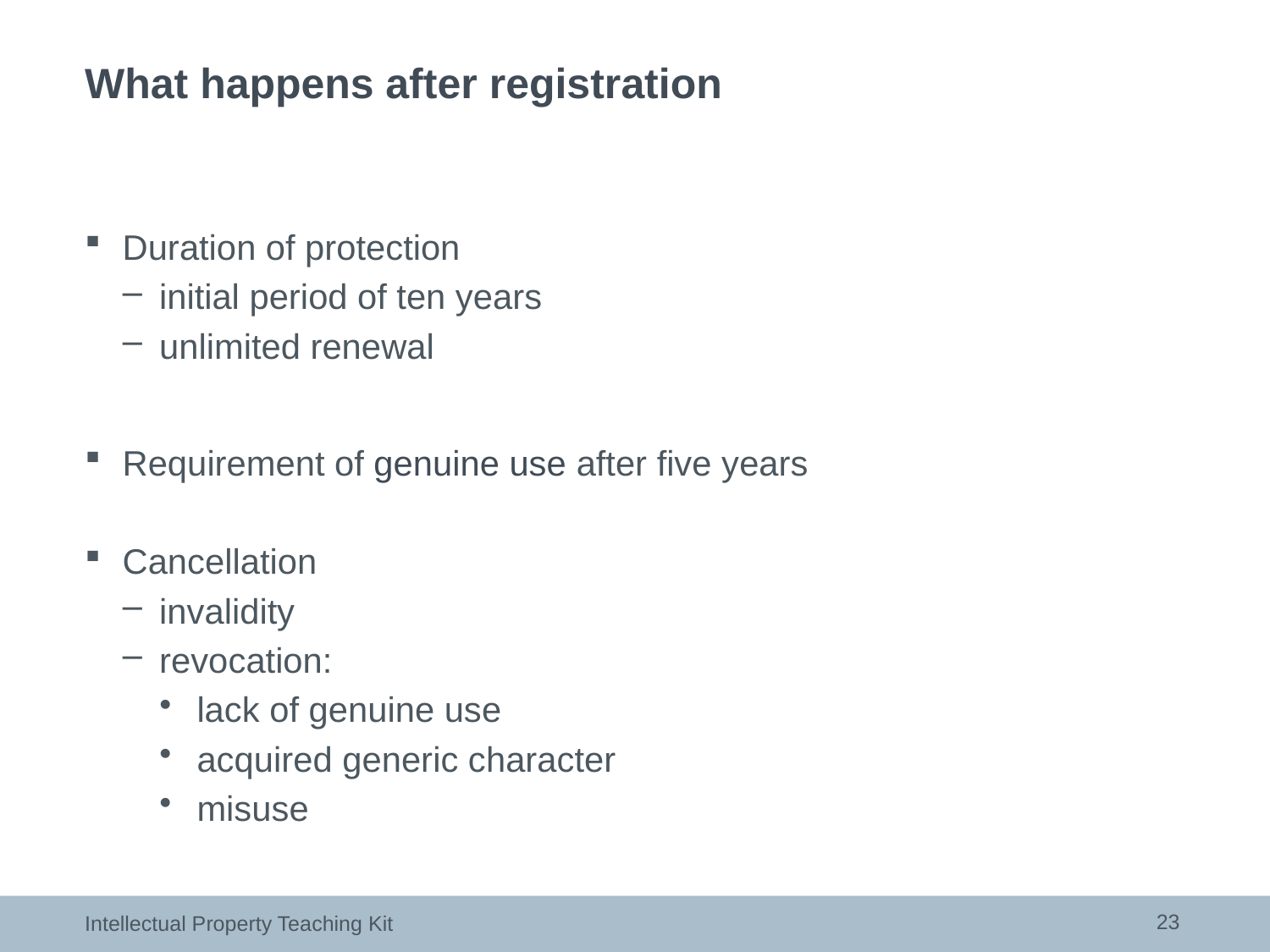

# What happens after registration
Duration of protection
initial period of ten years
unlimited renewal

Requirement of genuine use after five years

Cancellation
invalidity
revocation:
lack of genuine use
acquired generic character
misuse
23
Intellectual Property Teaching Kit